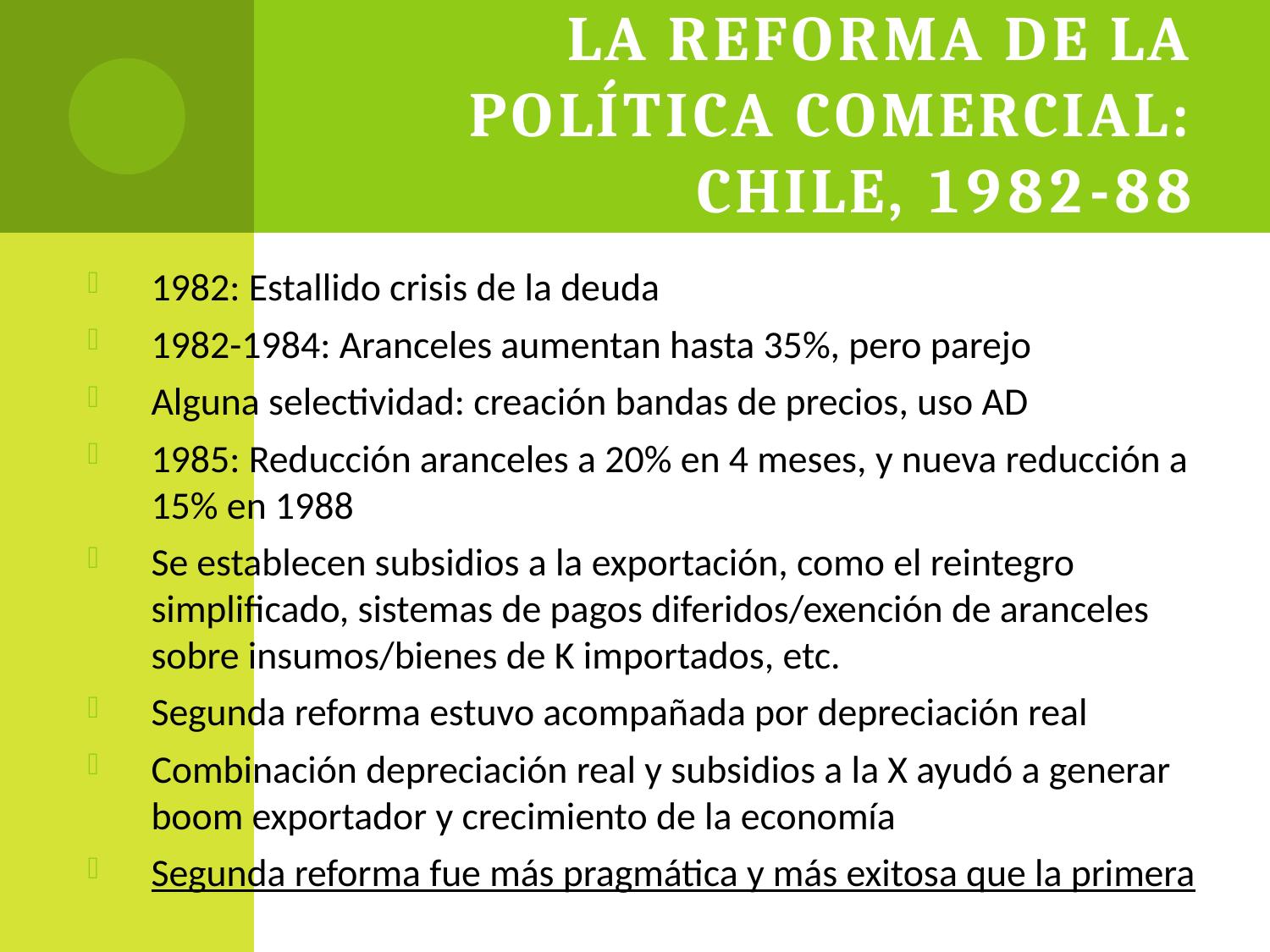

# La reforma de la política comercial: Chile, 1982-88
1982: Estallido crisis de la deuda
1982-1984: Aranceles aumentan hasta 35%, pero parejo
Alguna selectividad: creación bandas de precios, uso AD
1985: Reducción aranceles a 20% en 4 meses, y nueva reducción a 15% en 1988
Se establecen subsidios a la exportación, como el reintegro simplificado, sistemas de pagos diferidos/exención de aranceles sobre insumos/bienes de K importados, etc.
Segunda reforma estuvo acompañada por depreciación real
Combinación depreciación real y subsidios a la X ayudó a generar boom exportador y crecimiento de la economía
Segunda reforma fue más pragmática y más exitosa que la primera